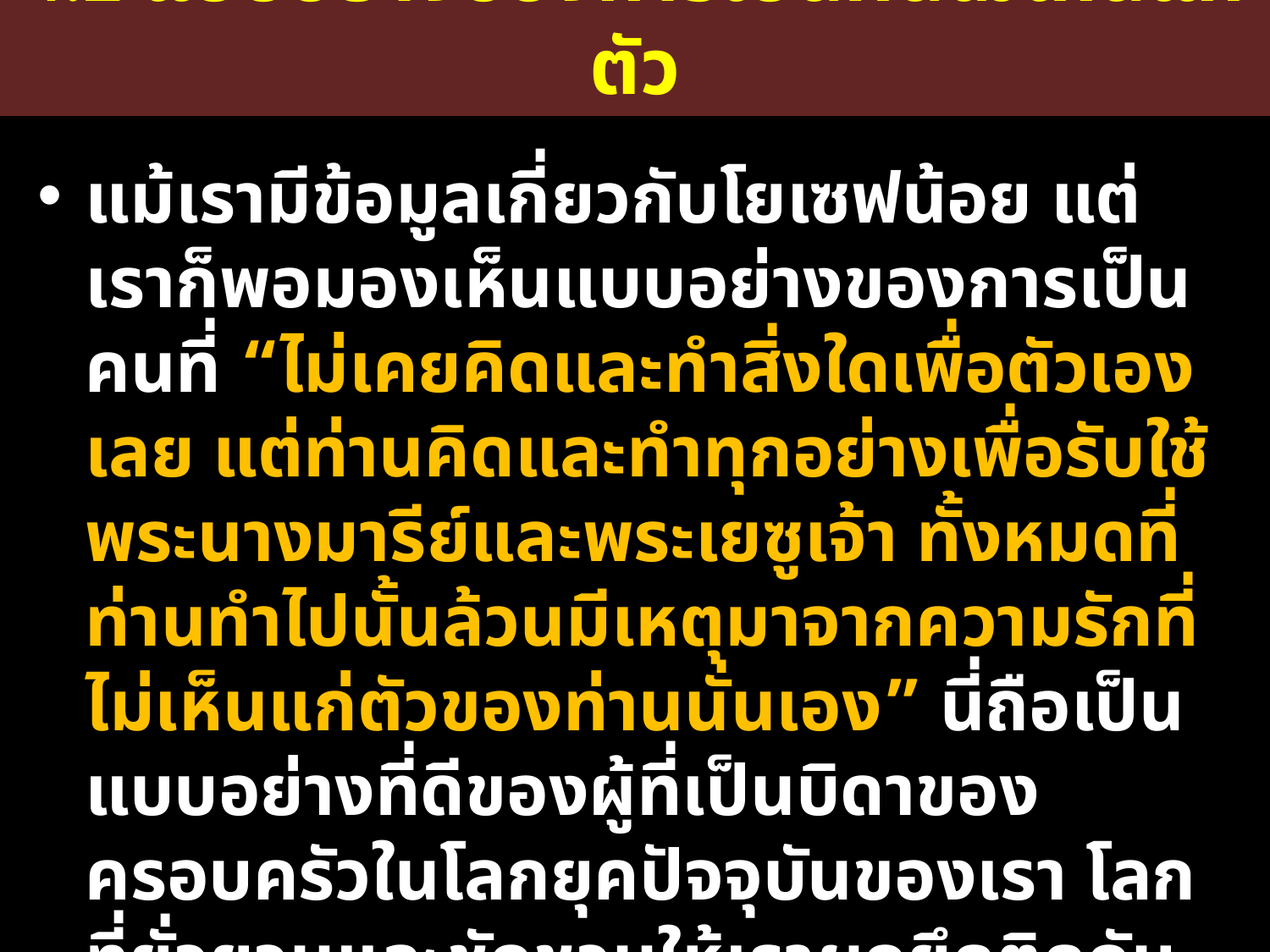

4.2 แบบอย่างของการเป็นคนไม่เห็นแก่ตัว
แม้เรามีข้อมูลเกี่ยวกับโยเซฟน้อย แต่เราก็พอมองเห็นแบบอย่างของการเป็นคนที่ “ไม่เคยคิดและทำสิ่งใดเพื่อตัวเองเลย แต่ท่านคิดและทำทุกอย่างเพื่อรับใช้พระนางมารีย์และพระเยซูเจ้า ทั้งหมดที่ท่านทำไปนั้นล้วนมีเหตุมาจากความรักที่ไม่เห็นแก่ตัวของท่านนั่นเอง” นี่ถือเป็นแบบอย่างที่ดีของผู้ที่เป็นบิดาของครอบครัวในโลกยุคปัจจุบันของเรา โลกที่ยั่วยวนและชักชวนให้เราผูกยึดติดกับสิ่งวัตถุและคิดถึงแต่ผลประโยชน์ของตัวเอง